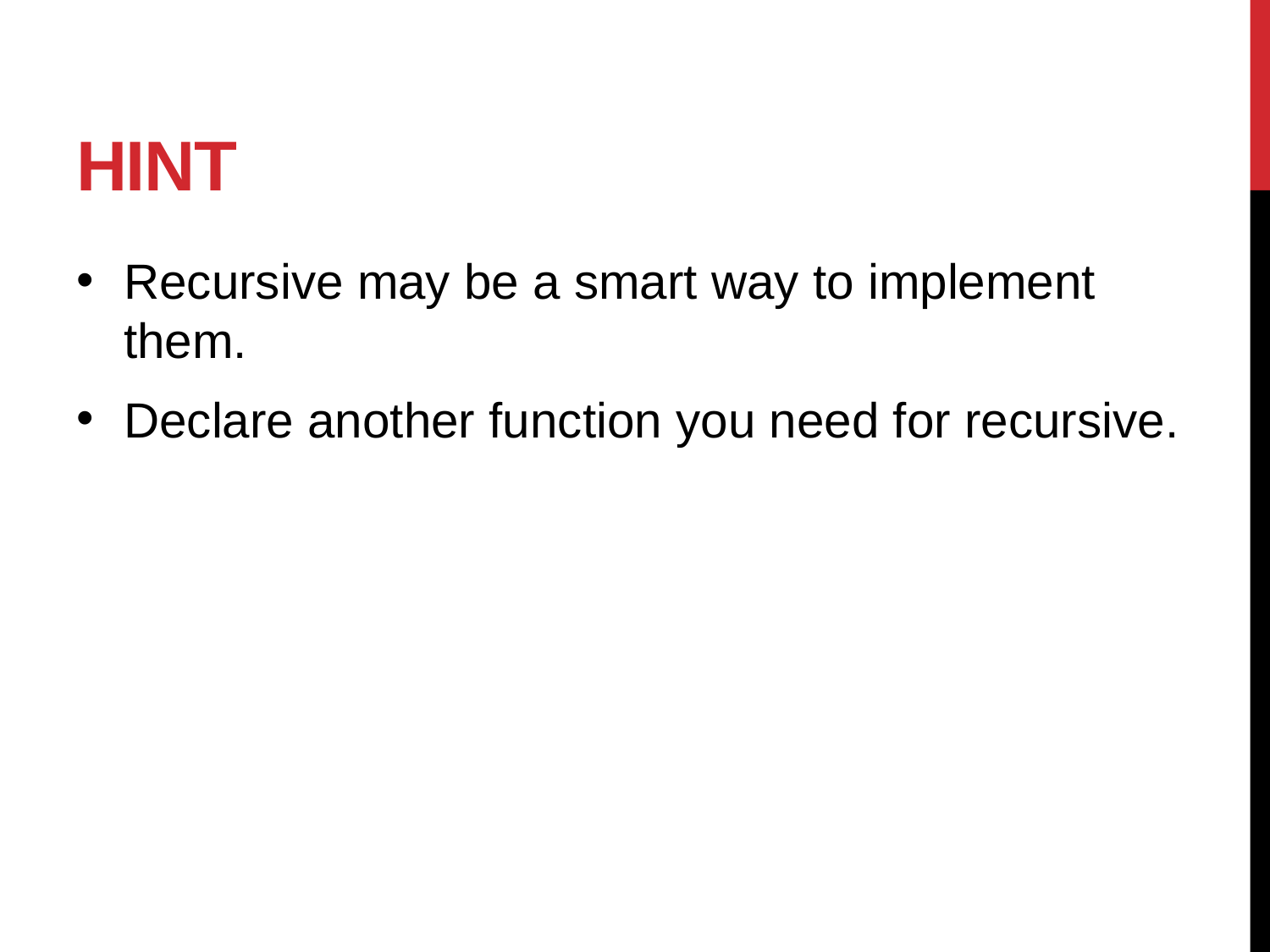

# Hint
Recursive may be a smart way to implement them.
Declare another function you need for recursive.